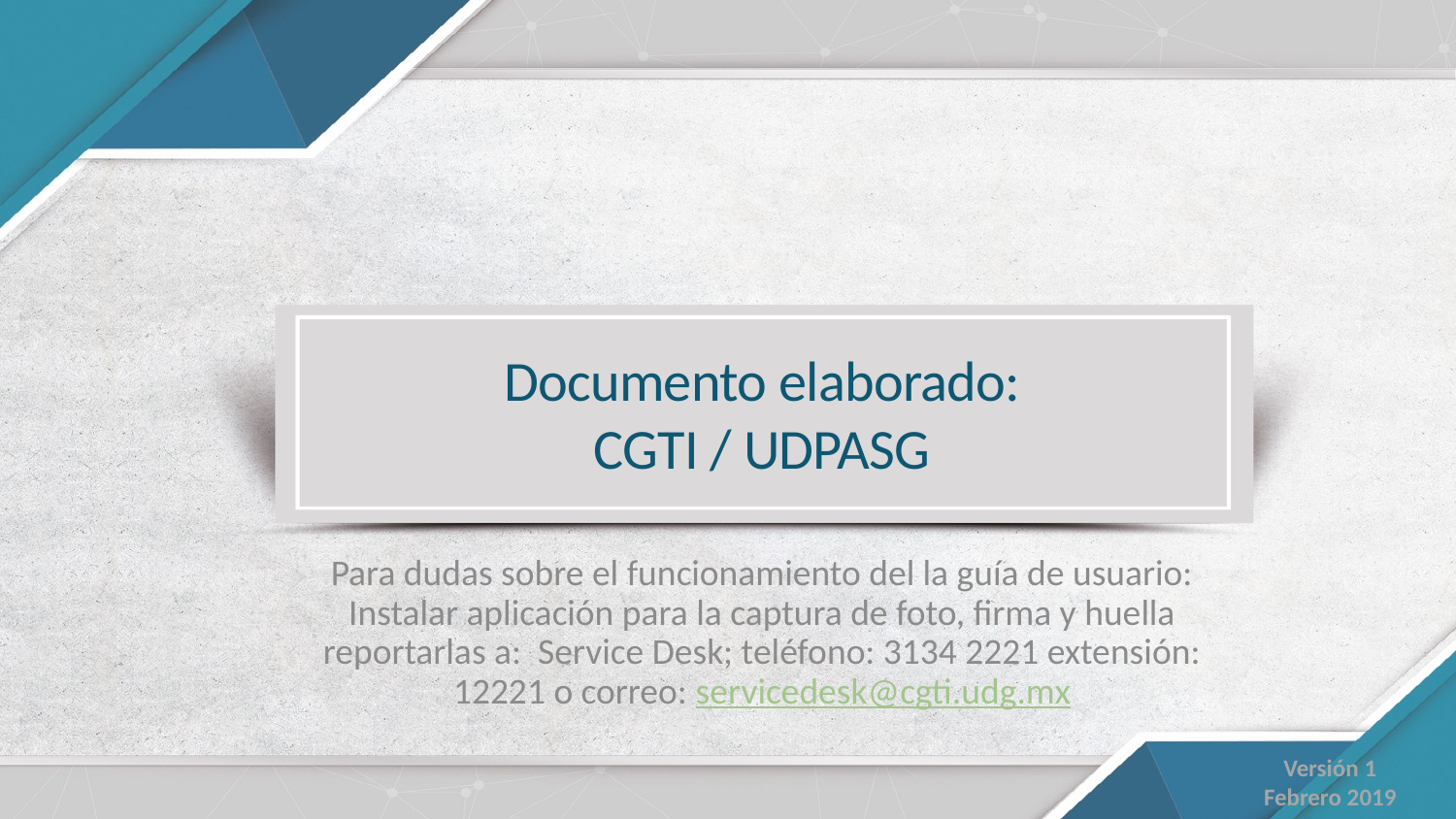

# Documento elaborado: CGTI / UDPASG
Para dudas sobre el funcionamiento del la guía de usuario: Instalar aplicación para la captura de foto, firma y huella reportarlas a:  Service Desk; teléfono: 3134 2221 extensión: 12221 o correo: servicedesk@cgti.udg.mx

Versión 1
Febrero 2019